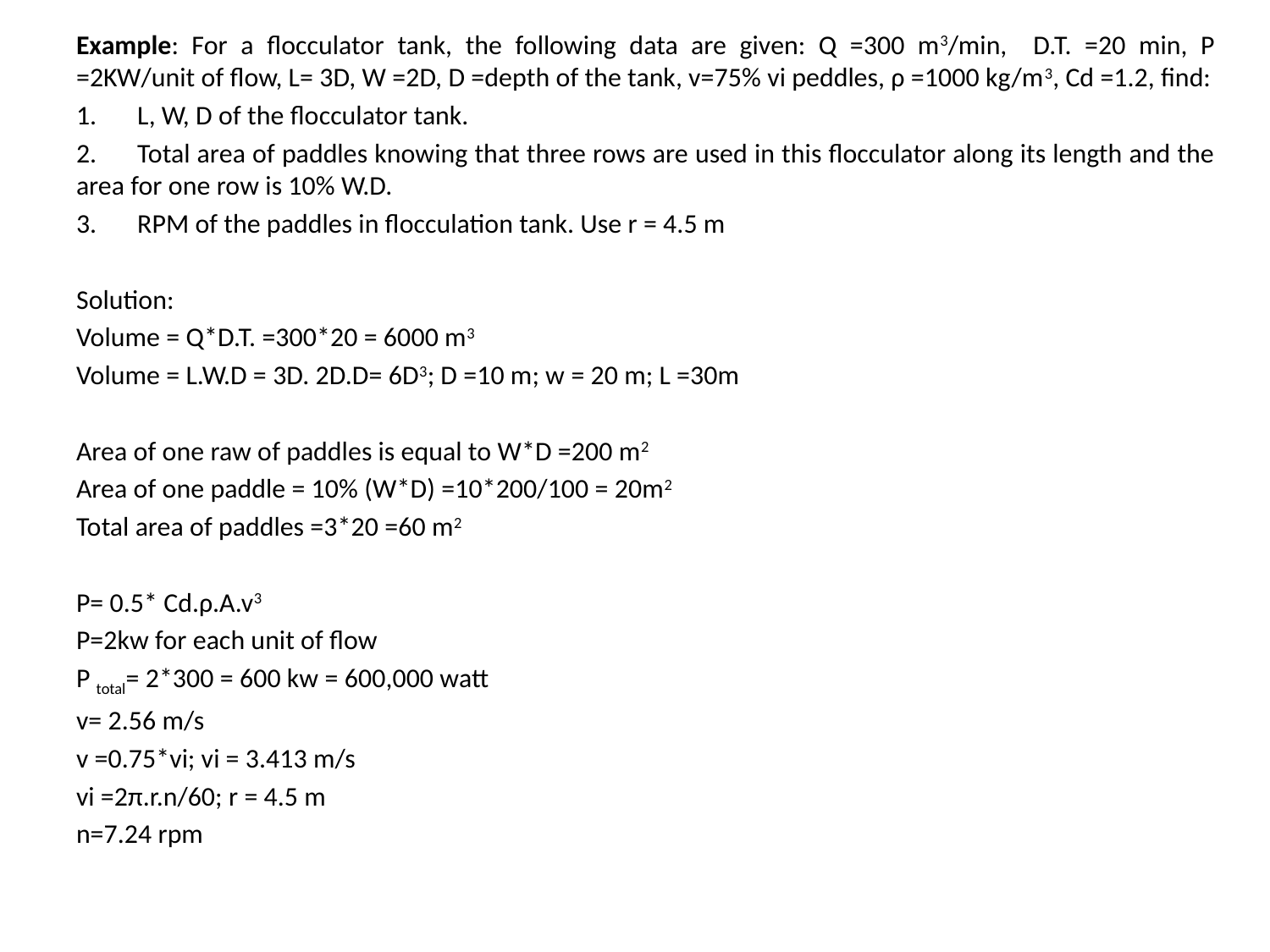

Example: For a flocculator tank, the following data are given: Q =300 m3/min,  D.T. =20 min, P =2KW/unit of flow, L= 3D, W =2D, D =depth of the tank, v=75% vi peddles, ρ =1000 kg/m3, Cd =1.2, find:
1.	L, W, D of the flocculator tank.
2.	Total area of paddles knowing that three rows are used in this flocculator along its length and the area for one row is 10% W.D.
3.	RPM of the paddles in flocculation tank. Use r = 4.5 m

Solution:
Volume = Q*D.T. =300*20 = 6000 m3
Volume = L.W.D = 3D. 2D.D= 6D3; D =10 m; w = 20 m; L =30m

Area of one raw of paddles is equal to W*D =200 m2
Area of one paddle = 10% (W*D) =10*200/100 = 20m2
Total area of paddles =3*20 =60 m2

P= 0.5* Cd.ρ.A.v3
P=2kw for each unit of flow
P total= 2*300 = 600 kw = 600,000 watt
v= 2.56 m/s
v =0.75*vi; vi = 3.413 m/s
vi =2π.r.n/60; r = 4.5 m
n=7.24 rpm